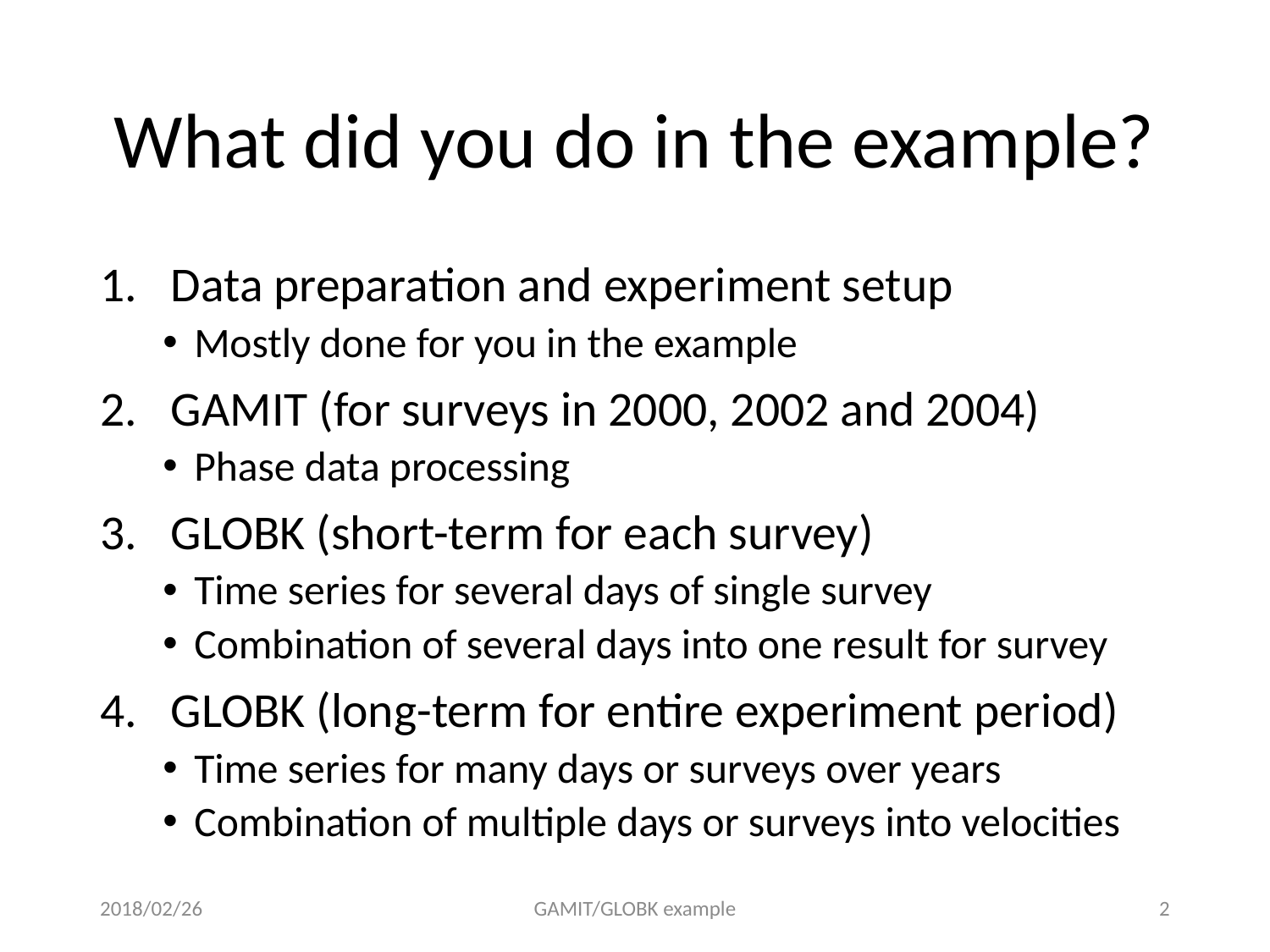

# What did you do in the example?
Data preparation and experiment setup
Mostly done for you in the example
GAMIT (for surveys in 2000, 2002 and 2004)
Phase data processing
GLOBK (short-term for each survey)
Time series for several days of single survey
Combination of several days into one result for survey
GLOBK (long-term for entire experiment period)
Time series for many days or surveys over years
Combination of multiple days or surveys into velocities
2018/02/26
GAMIT/GLOBK example
2